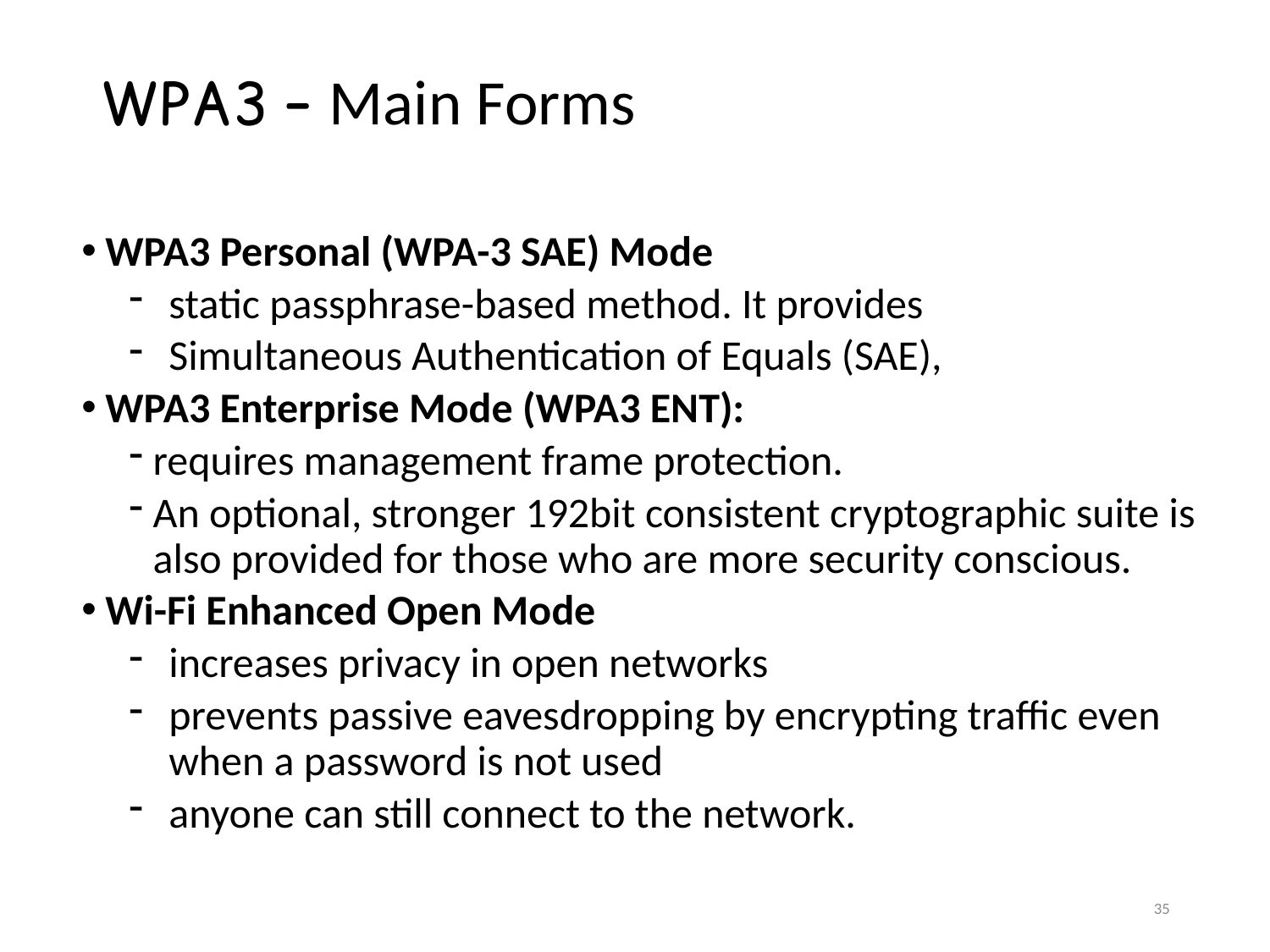

# WPA3 – Main Forms

WPA3 Personal (WPA-3 SAE) Mode
static passphrase-based method. It provides
Simultaneous Authentication of Equals (SAE),
WPA3 Enterprise Mode (WPA3 ENT):
requires management frame protection.
An optional, stronger 192bit consistent cryptographic suite is also provided for those who are more security conscious.
Wi-Fi Enhanced Open Mode
increases privacy in open networks
prevents passive eavesdropping by encrypting traffic even when a password is not used
anyone can still connect to the network.
35